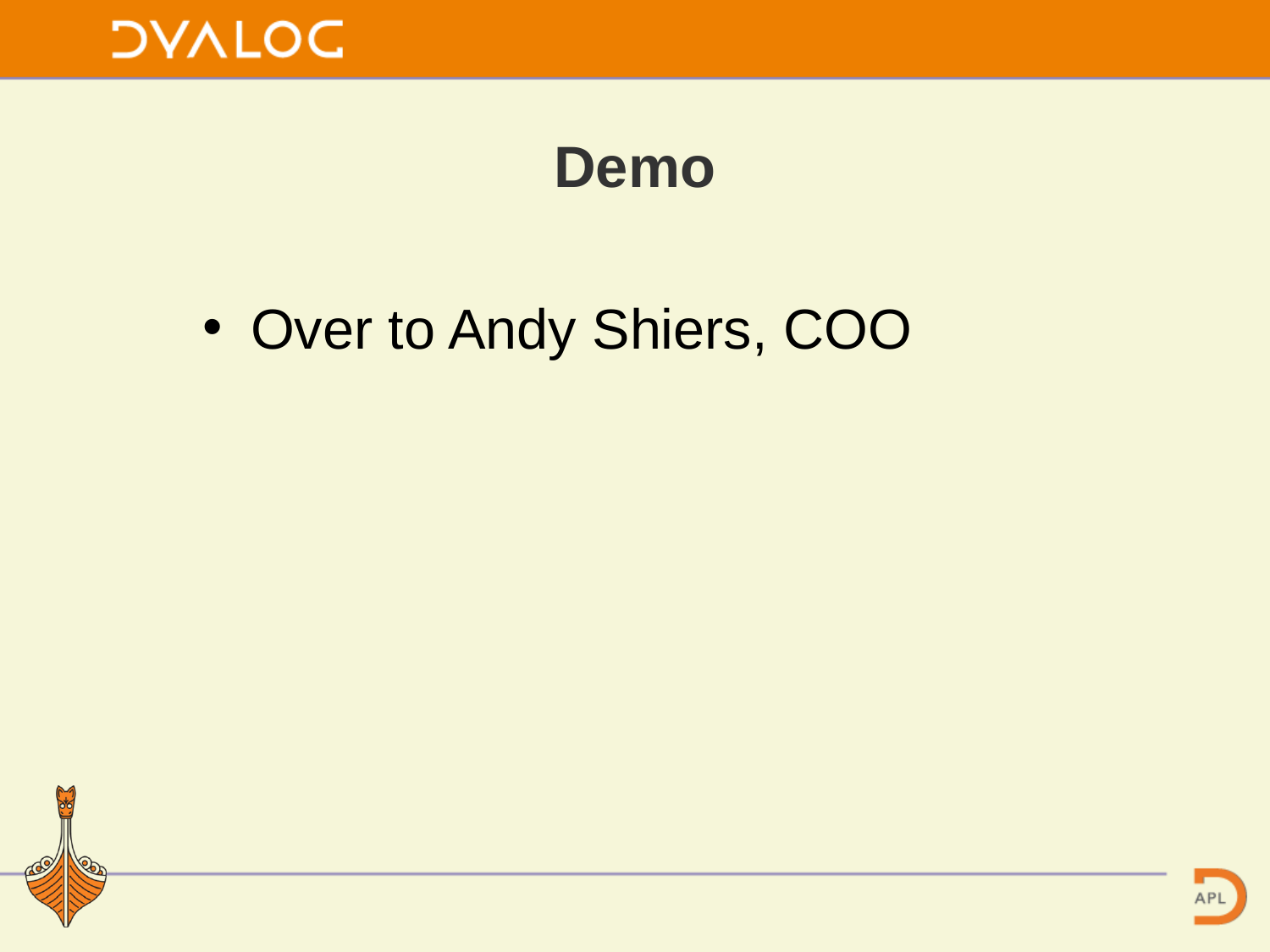

# Demo
Over to Andy Shiers, COO